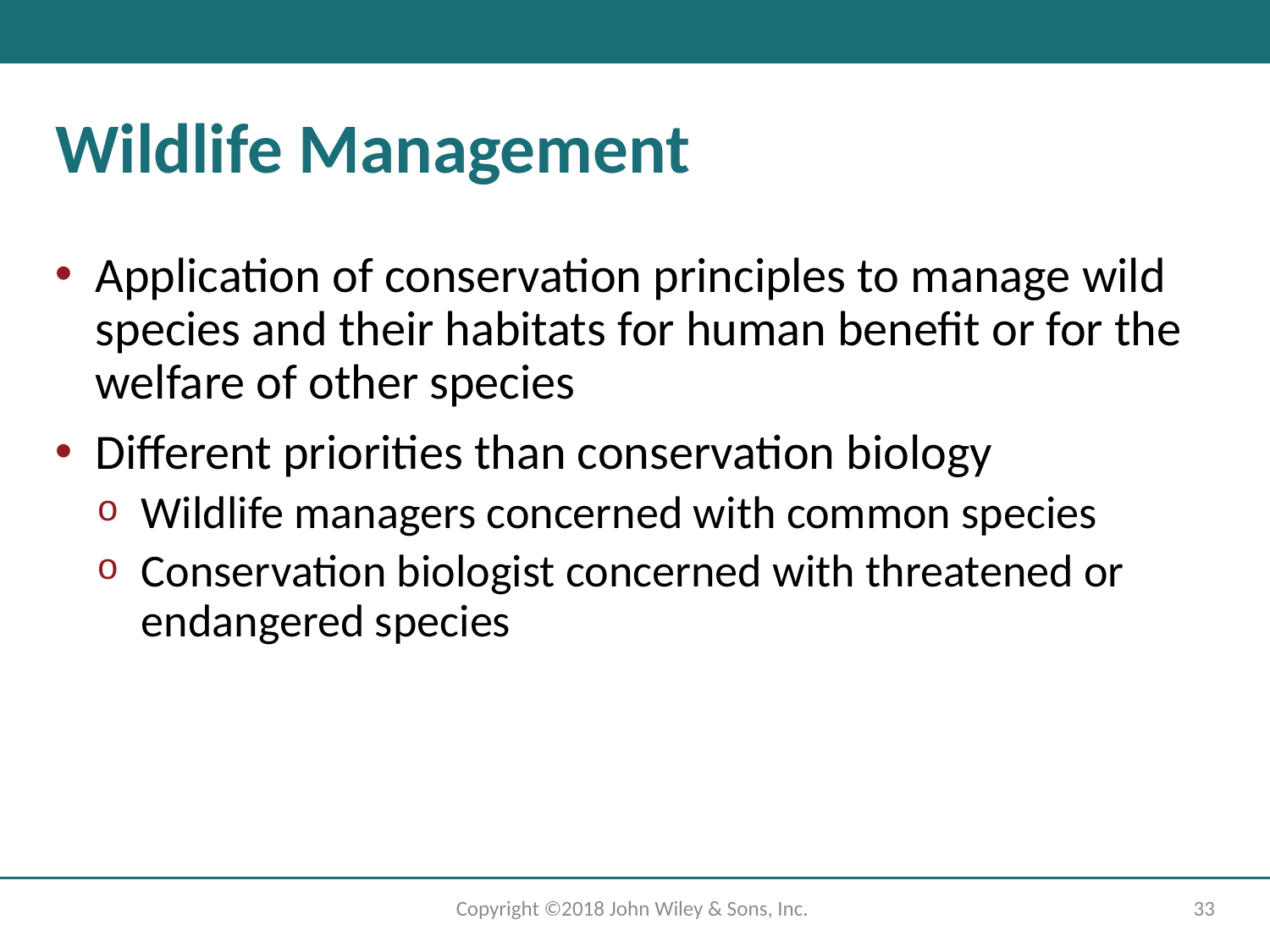

# Wildlife Management
Application of conservation principles to manage wild species and their habitats for human benefit or for the welfare of other species
Different priorities than conservation biology
Wildlife managers concerned with common species
Conservation biologist concerned with threatened or endangered species
Copyright ©2018 John Wiley & Sons, Inc.
33